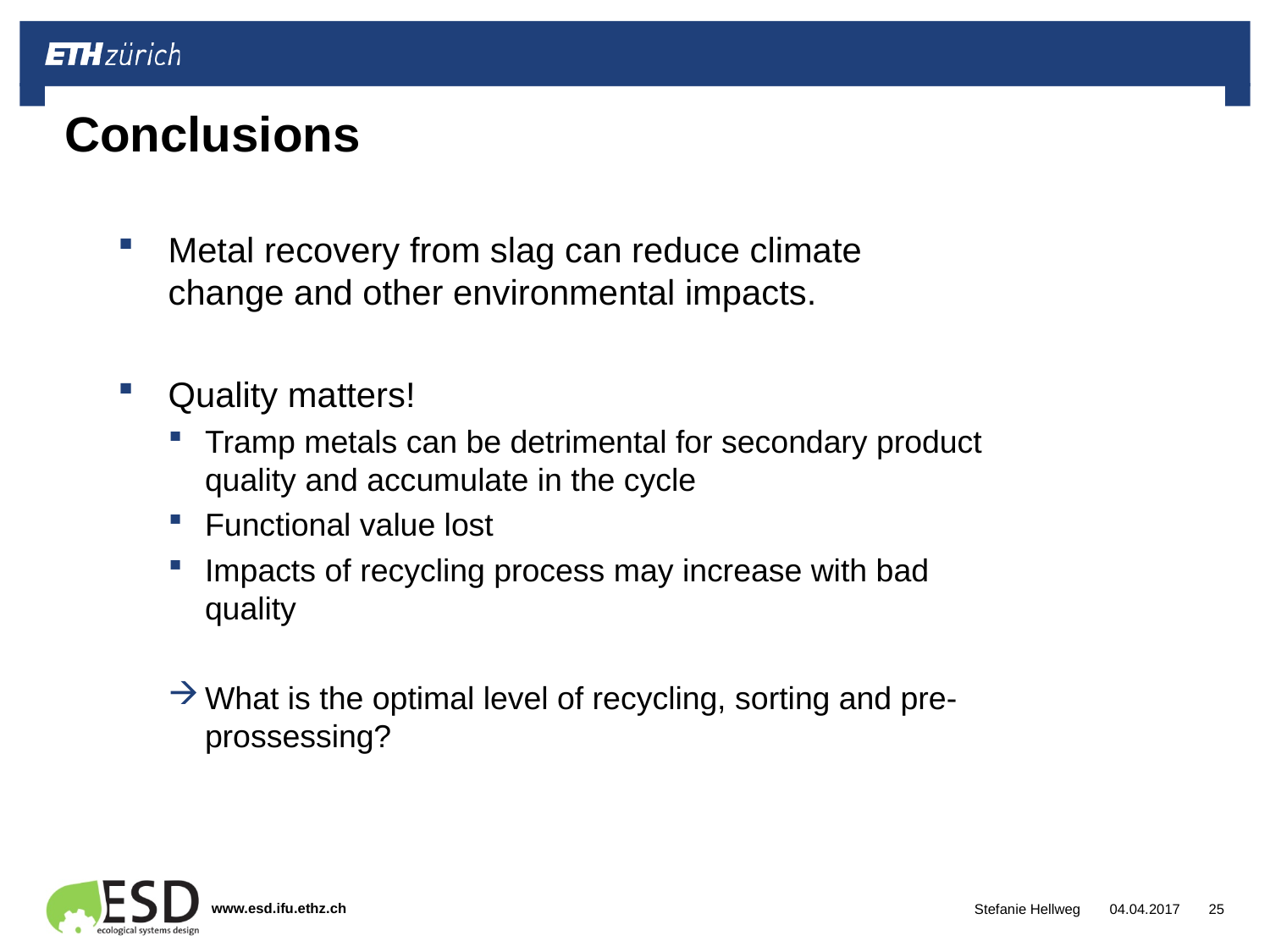

# Conclusions
Metal recovery from slag can reduce climate change and other environmental impacts.

Quality matters!
Tramp metals can be detrimental for secondary product quality and accumulate in the cycle
Functional value lost
Impacts of recycling process may increase with bad quality

What is the optimal level of recycling, sorting and pre-prossessing?

Stefanie Hellweg
Stefanie Hellweg
04.04.2017
25
04.04.2017
25